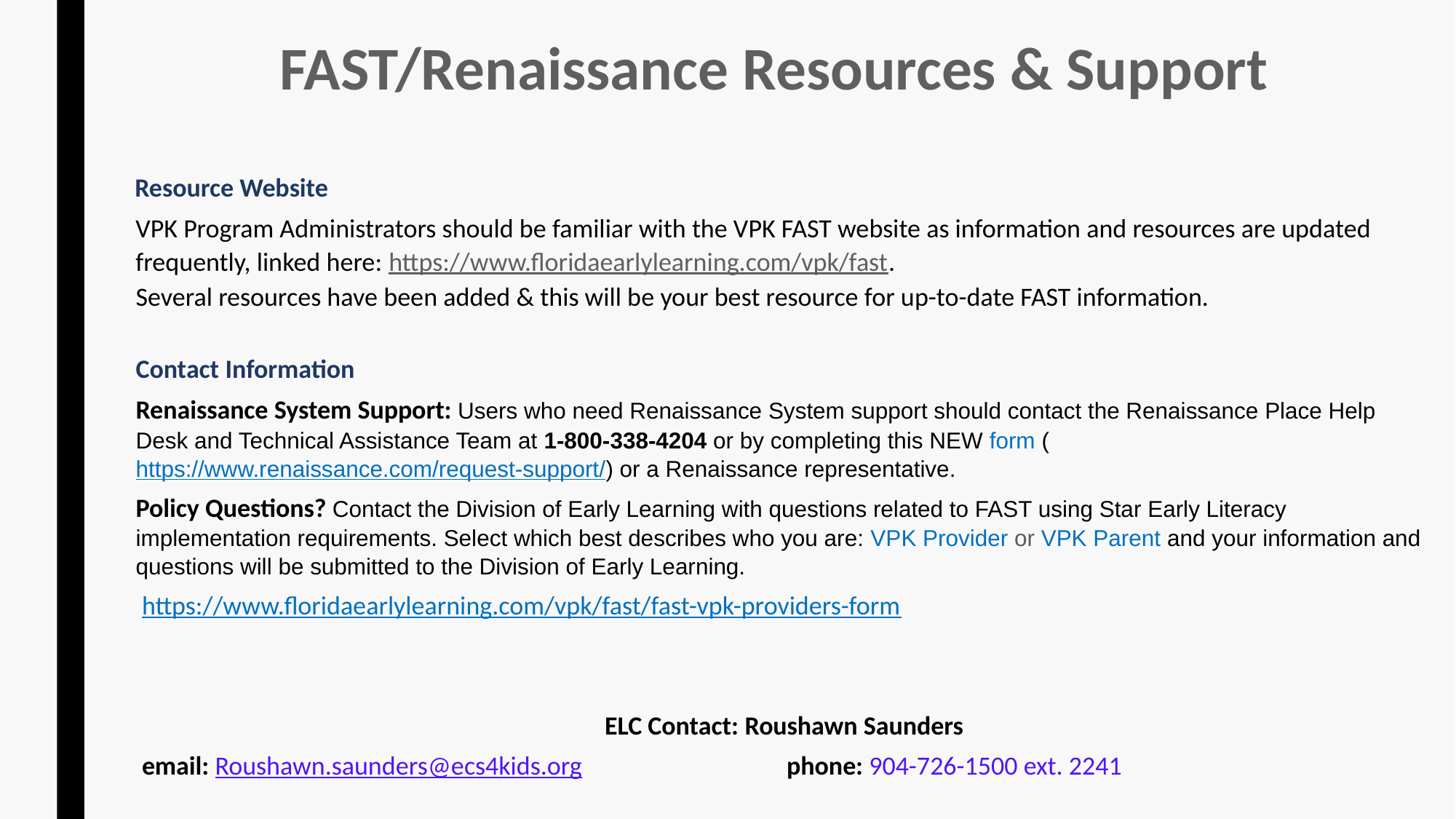

FAST/Renaissance Resources & Support
    Resource Website
VPK Program Administrators should be familiar with the VPK FAST website as information and resources are updated frequently, linked here: https://www.floridaearlylearning.com/vpk/fast.
Several resources have been added & this will be your best resource for up-to-date FAST information.

Contact Information
Renaissance System Support: Users who need Renaissance System support should contact the Renaissance Place Help Desk and Technical Assistance Team at 1-800-338-4204 or by completing this NEW form (https://www.renaissance.com/request-support/) or a Renaissance representative.
Policy Questions? Contact the Division of Early Learning with questions related to FAST using Star Early Literacy implementation requirements. Select which best describes who you are: VPK Provider or VPK Parent and your information and questions will be submitted to the Division of Early Learning.
 https://www.floridaearlylearning.com/vpk/fast/fast-vpk-providers-form

ELC Contact: Roushawn Saunders
 email: Roushawn.saunders@ecs4kids.org                                  phone: 904-726-1500 ext. 2241